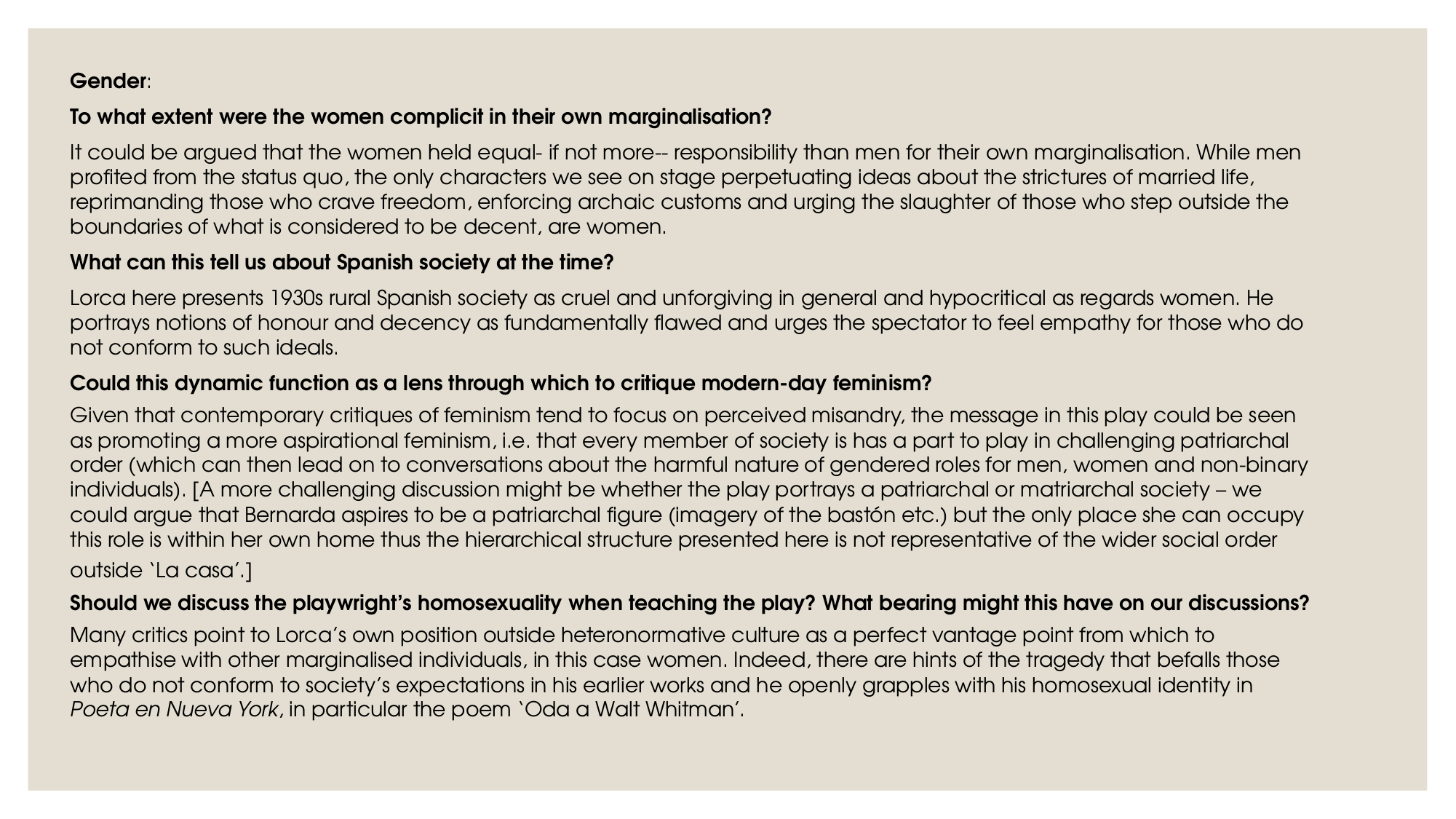

Gender:
To what extent were the women complicit in their own marginalisation?
It could be argued that the women held equal- if not more-- responsibility than men for their own marginalisation. While men profited from the status quo, the only characters we see on stage perpetuating ideas about the strictures of married life, reprimanding those who crave freedom, enforcing archaic customs and urging the slaughter of those who step outside the boundaries of what is considered to be decent, are women.
What can this tell us about Spanish society at the time?
Lorca here presents 1930s rural Spanish society as cruel and unforgiving in general and hypocritical as regards women. He portrays notions of honour and decency as fundamentally flawed and urges the spectator to feel empathy for those who do not conform to such ideals.
Could this dynamic function as a lens through which to critique modern-day feminism?
Given that contemporary critiques of feminism tend to focus on perceived misandry, the message in this play could be seen as promoting a more aspirational feminism, i.e. that every member of society is has a part to play in challenging patriarchal order (which can then lead on to conversations about the harmful nature of gendered roles for men, women and non-binary individuals). [A more challenging discussion might be whether the play portrays a patriarchal or matriarchal society – we could argue that Bernarda aspires to be a patriarchal figure (imagery of the bastón etc.) but the only place she can occupy this role is within her own home thus the hierarchical structure presented here is not representative of the wider social order outside ‘La casa’.]
Should we discuss the playwright’s homosexuality when teaching the play? What bearing might this have on our discussions?
Many critics point to Lorca’s own position outside heteronormative culture as a perfect vantage point from which to empathise with other marginalised individuals, in this case women. Indeed, there are hints of the tragedy that befalls those who do not conform to society’s expectations in his earlier works and he openly grapples with his homosexual identity in Poeta en Nueva York, in particular the poem ‘Oda a Walt Whitman’.